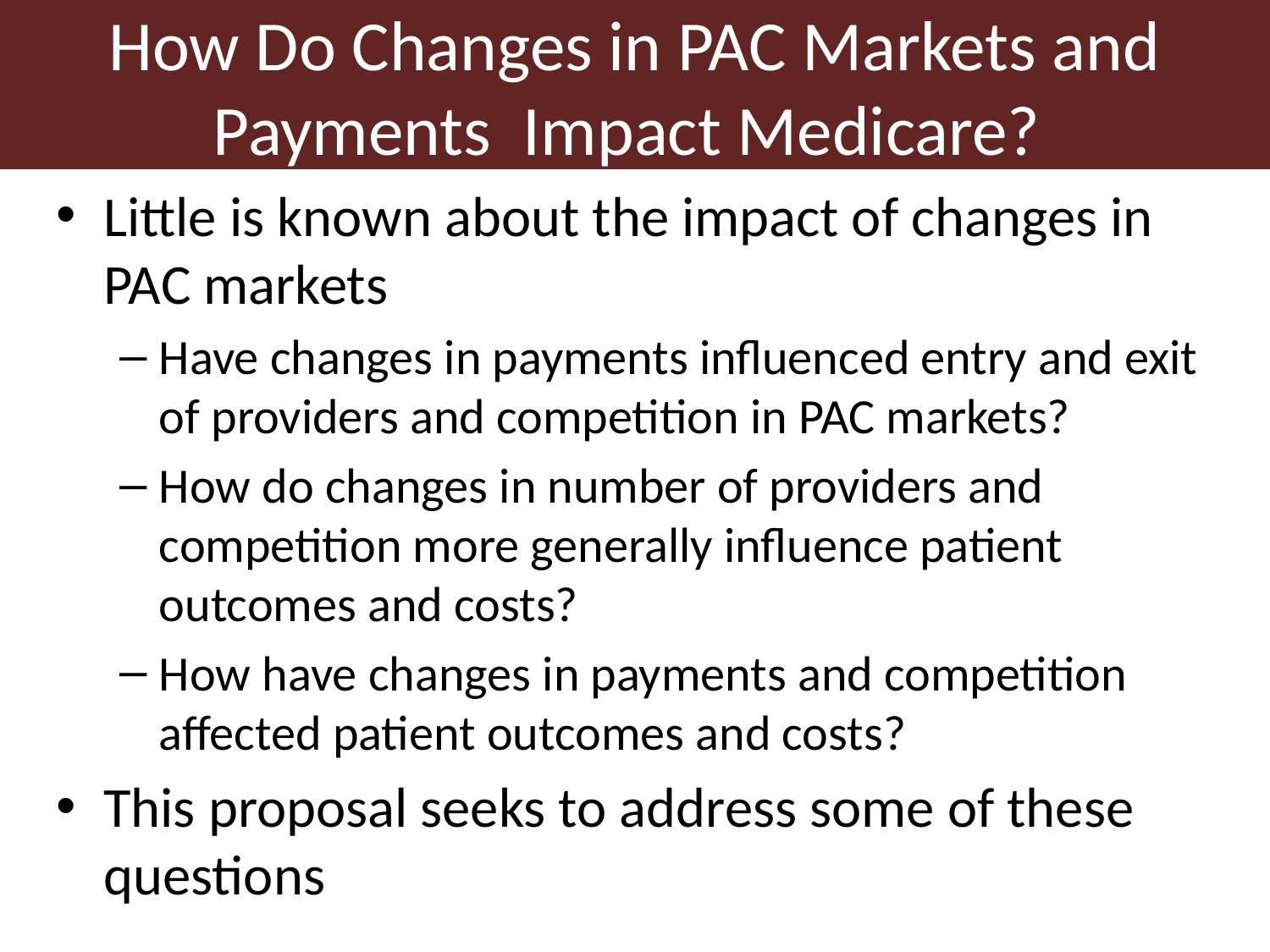

# How Do Changes in PAC Markets and Payments  Impact Medicare?
Little is known about the impact of changes in PAC markets
Have changes in payments influenced entry and exit of providers and competition in PAC markets?
How do changes in number of providers and competition more generally influence patient outcomes and costs?
How have changes in payments and competition affected patient outcomes and costs?
This proposal seeks to address some of these questions